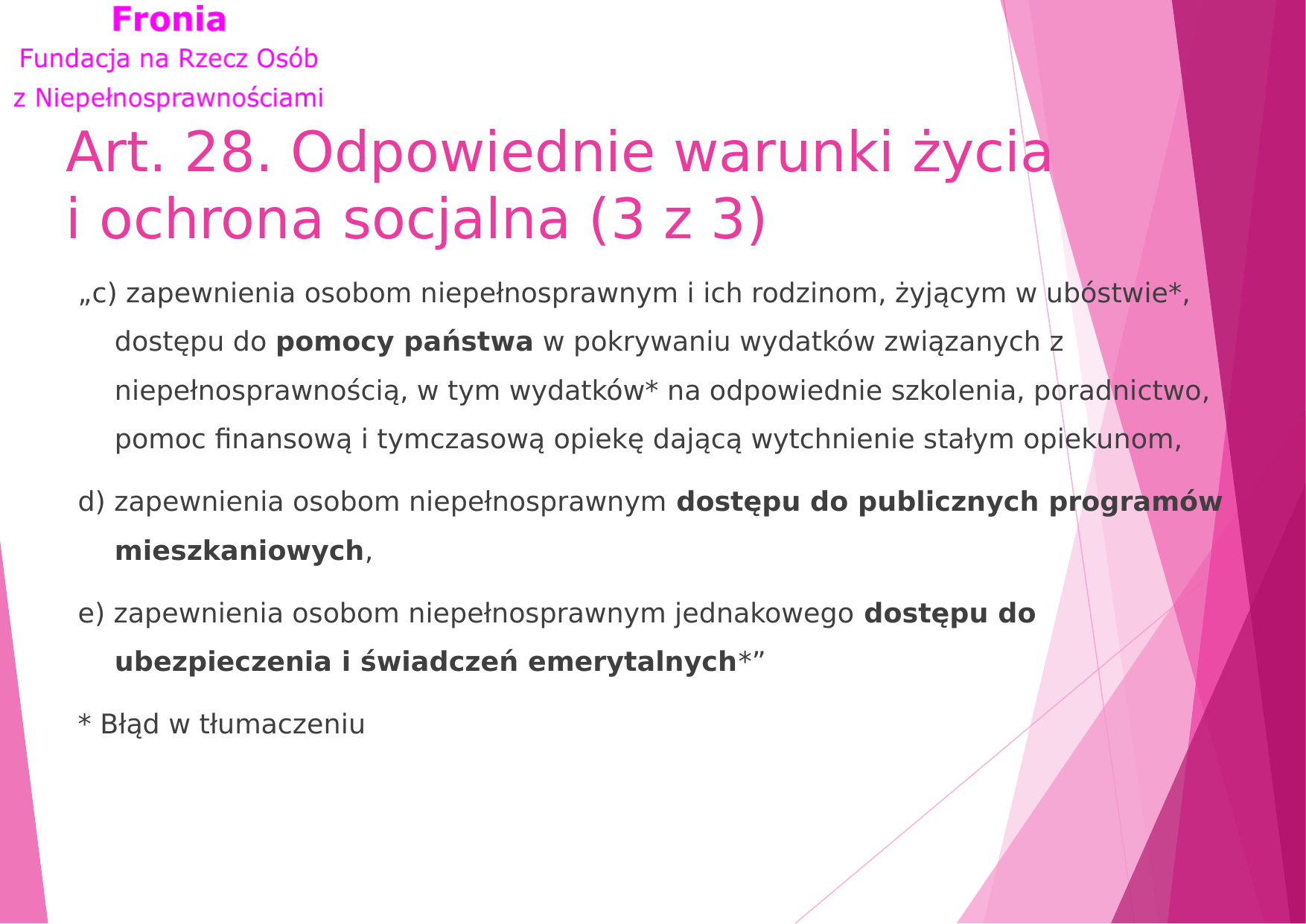

# Art. 28. Odpowiednie warunki życia i ochrona socjalna (3 z 3)
„c) zapewnienia osobom niepełnosprawnym i ich rodzinom, żyjącym w ubóstwie*, dostępu do pomocy państwa w pokrywaniu wydatków związanych z niepełnosprawnością, w tym wydatków* na odpowiednie szkolenia, poradnictwo, pomoc finansową i tymczasową opiekę dającą wytchnienie stałym opiekunom,
d) zapewnienia osobom niepełnosprawnym dostępu do publicznych programów mieszkaniowych,
e) zapewnienia osobom niepełnosprawnym jednakowego dostępu do ubezpieczenia i świadczeń emerytalnych*”
* Błąd w tłumaczeniu